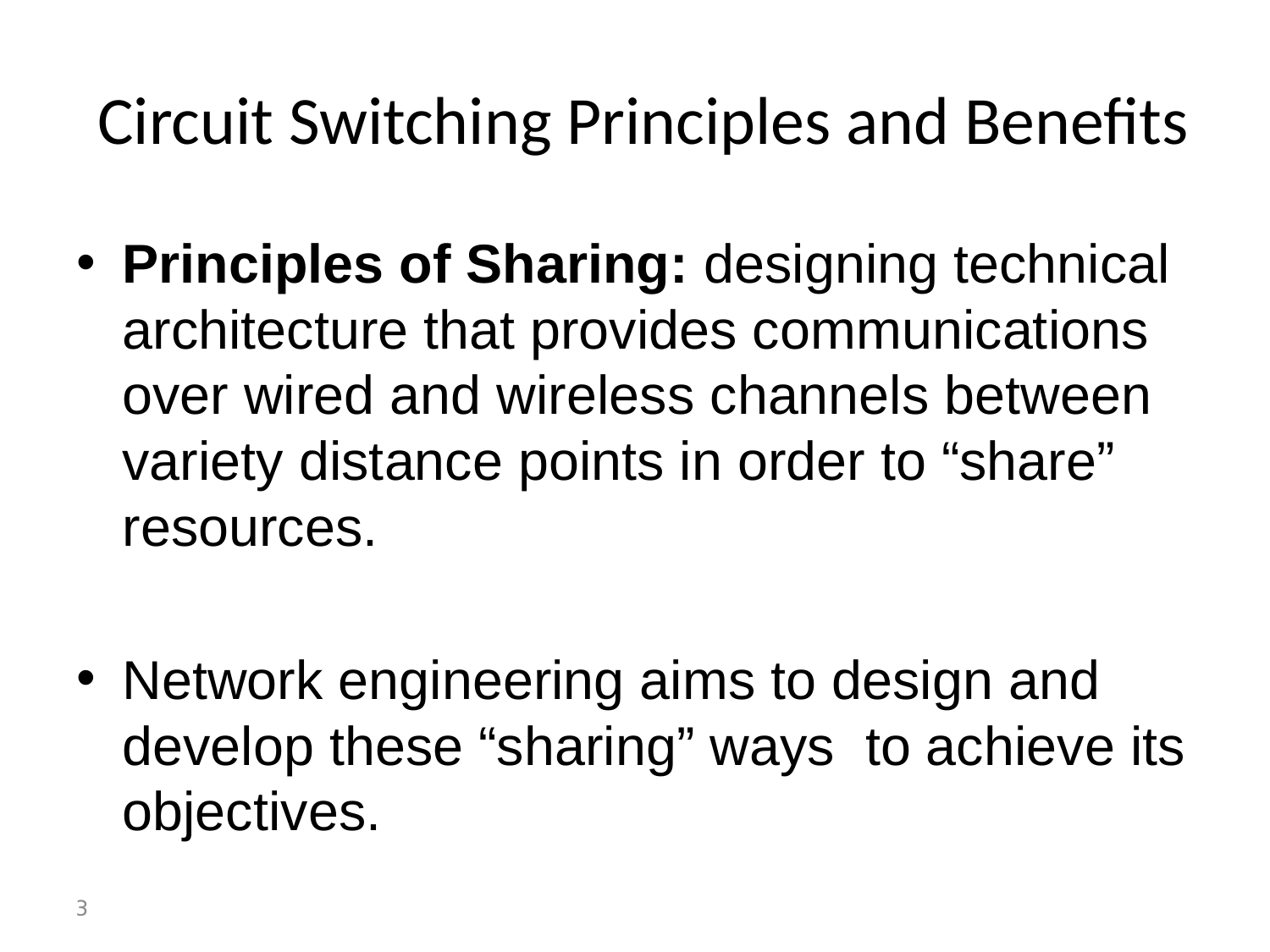

# Circuit Switching Principles and Benefits
Principles of Sharing: designing technical architecture that provides communications over wired and wireless channels between variety distance points in order to “share” resources.

Network engineering aims to design and develop these “sharing” ways  to achieve its objectives.
3